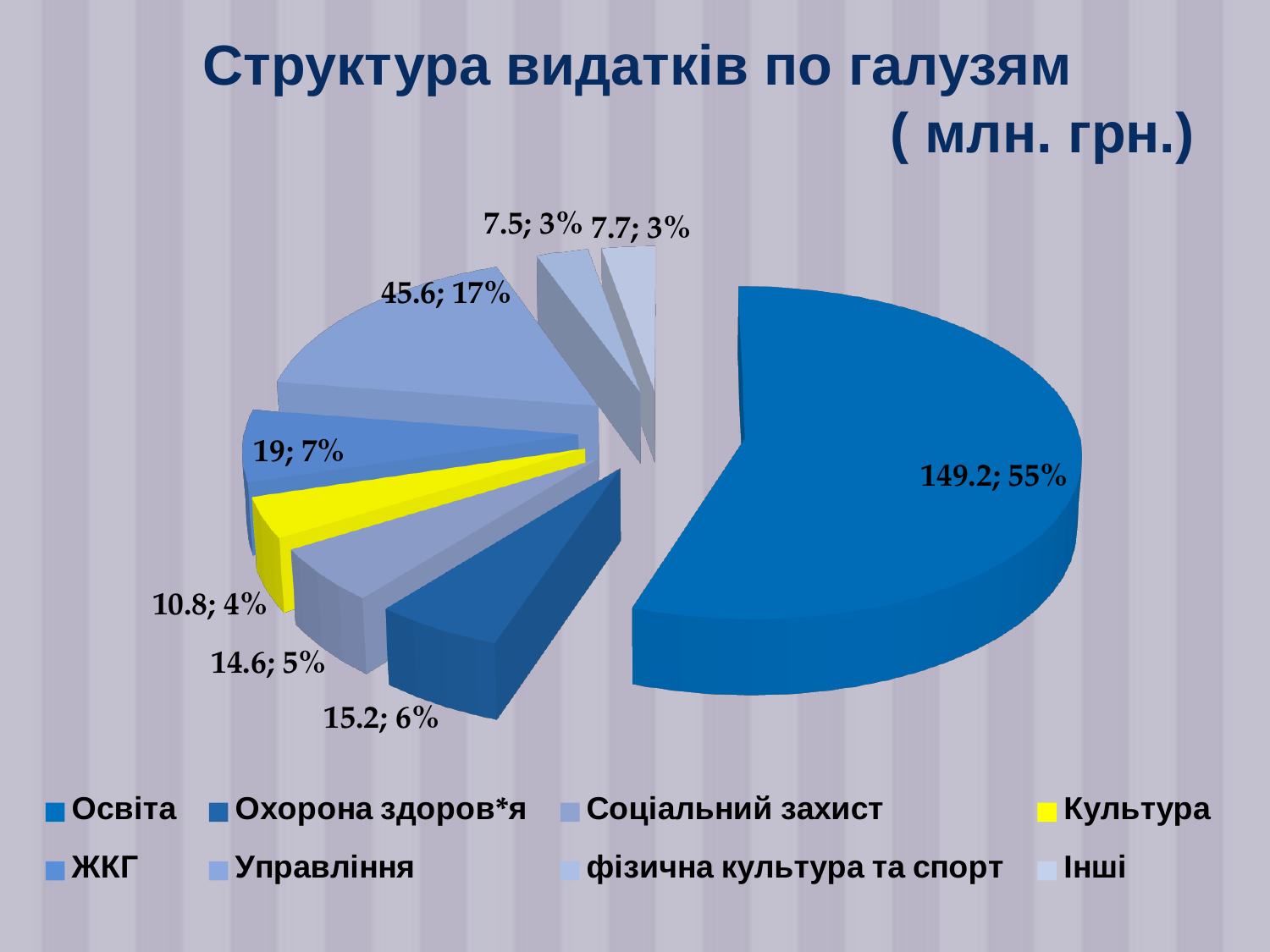

# Структура видатків по галузям ( млн. грн.)

[unsupported chart]